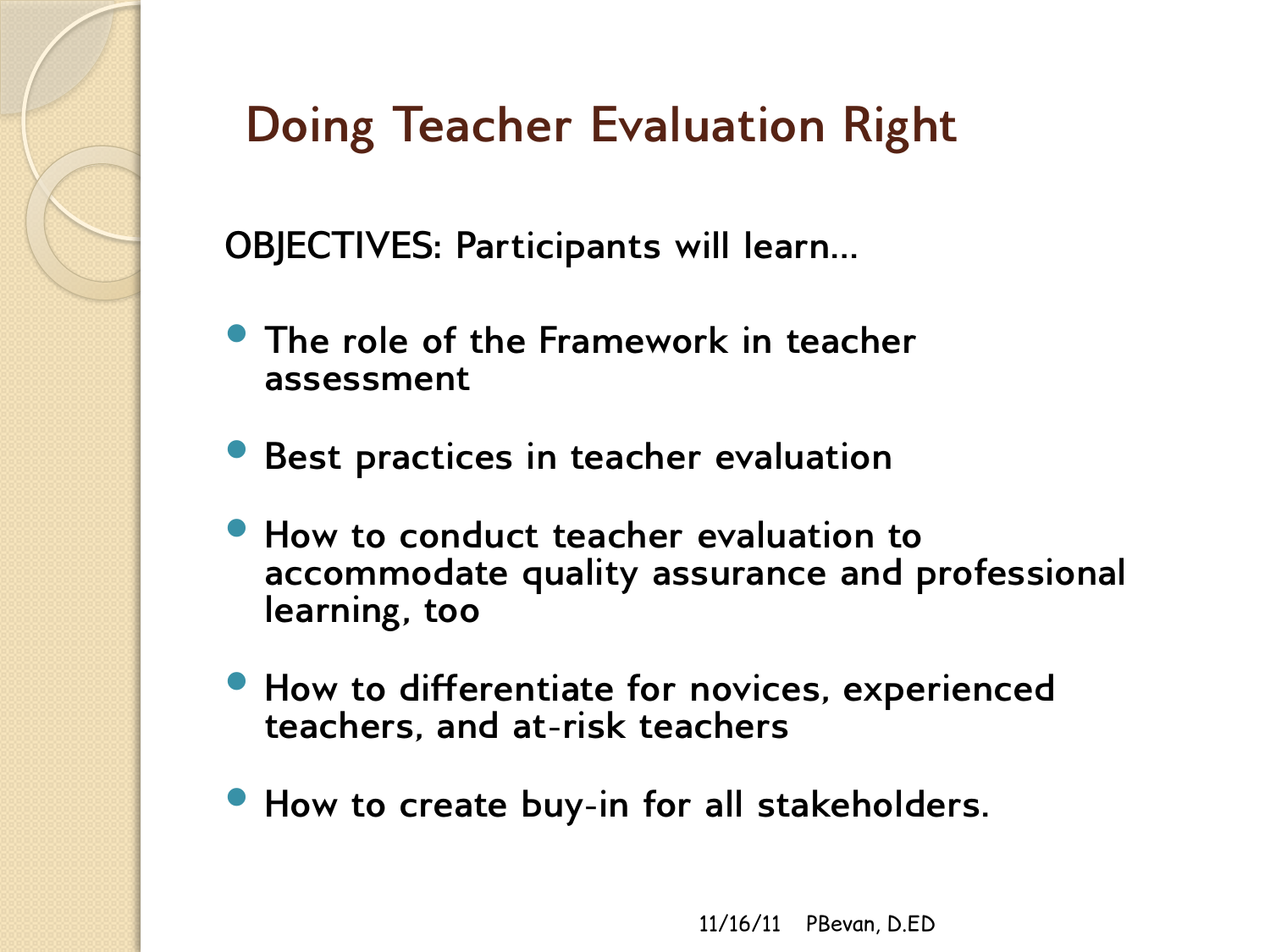

# Doing Teacher Evaluation Right
OBJECTIVES: Participants will learn…

The role of the Framework in teacher assessment

Best practices in teacher evaluation

How to conduct teacher evaluation to accommodate quality assurance and professional learning, too

How to differentiate for novices, experienced teachers, and at-risk teachers

How to create buy-in for all stakeholders.

11/16/11
PBevan, D.ED